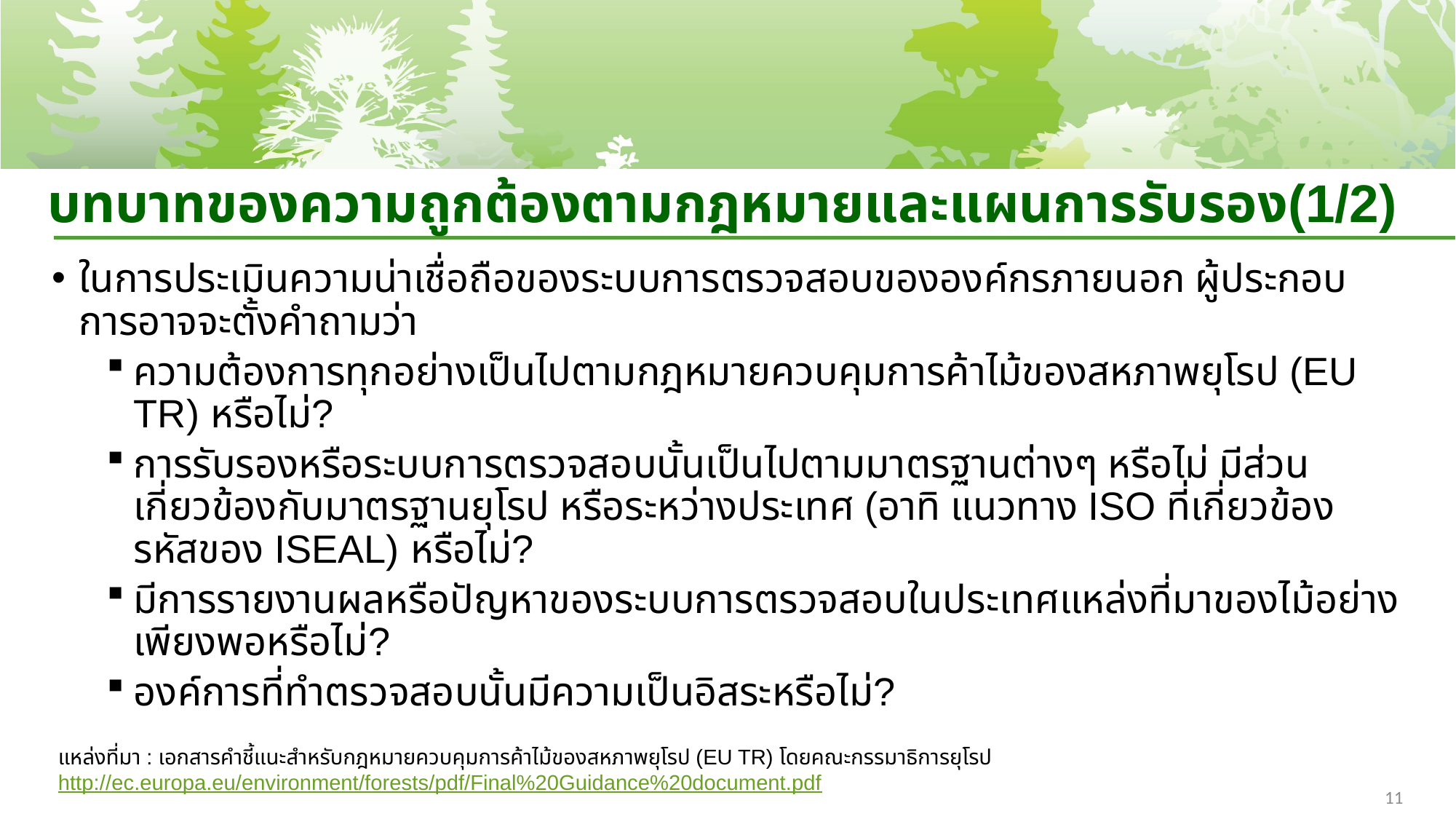

# บทบาทของความถูกต้องตามกฎหมายและแผนการรับรอง(1/2)
ในการประเมินความน่าเชื่อถือของระบบการตรวจสอบขององค์กรภายนอก ผู้ประกอบการอาจจะตั้งคำถามว่า
ความต้องการทุกอย่างเป็นไปตามกฎหมายควบคุมการค้าไม้ของสหภาพยุโรป (EU TR) หรือไม่?
การรับรองหรือระบบการตรวจสอบนั้นเป็นไปตามมาตรฐานต่างๆ หรือไม่ มีส่วนเกี่ยวข้องกับมาตรฐานยุโรป หรือระหว่างประเทศ (อาทิ แนวทาง ISO ที่เกี่ยวข้อง รหัสของ ISEAL) หรือไม่?
มีการรายงานผลหรือปัญหาของระบบการตรวจสอบในประเทศแหล่งที่มาของไม้อย่างเพียงพอหรือไม่?
องค์การที่ทำตรวจสอบนั้นมีความเป็นอิสระหรือไม่?
แหล่งที่มา : เอกสารคำชี้แนะสำหรับกฎหมายควบคุมการค้าไม้ของสหภาพยุโรป (EU TR) โดยคณะกรรมาธิการยุโรป http://ec.europa.eu/environment/forests/pdf/Final%20Guidance%20document.pdf
11